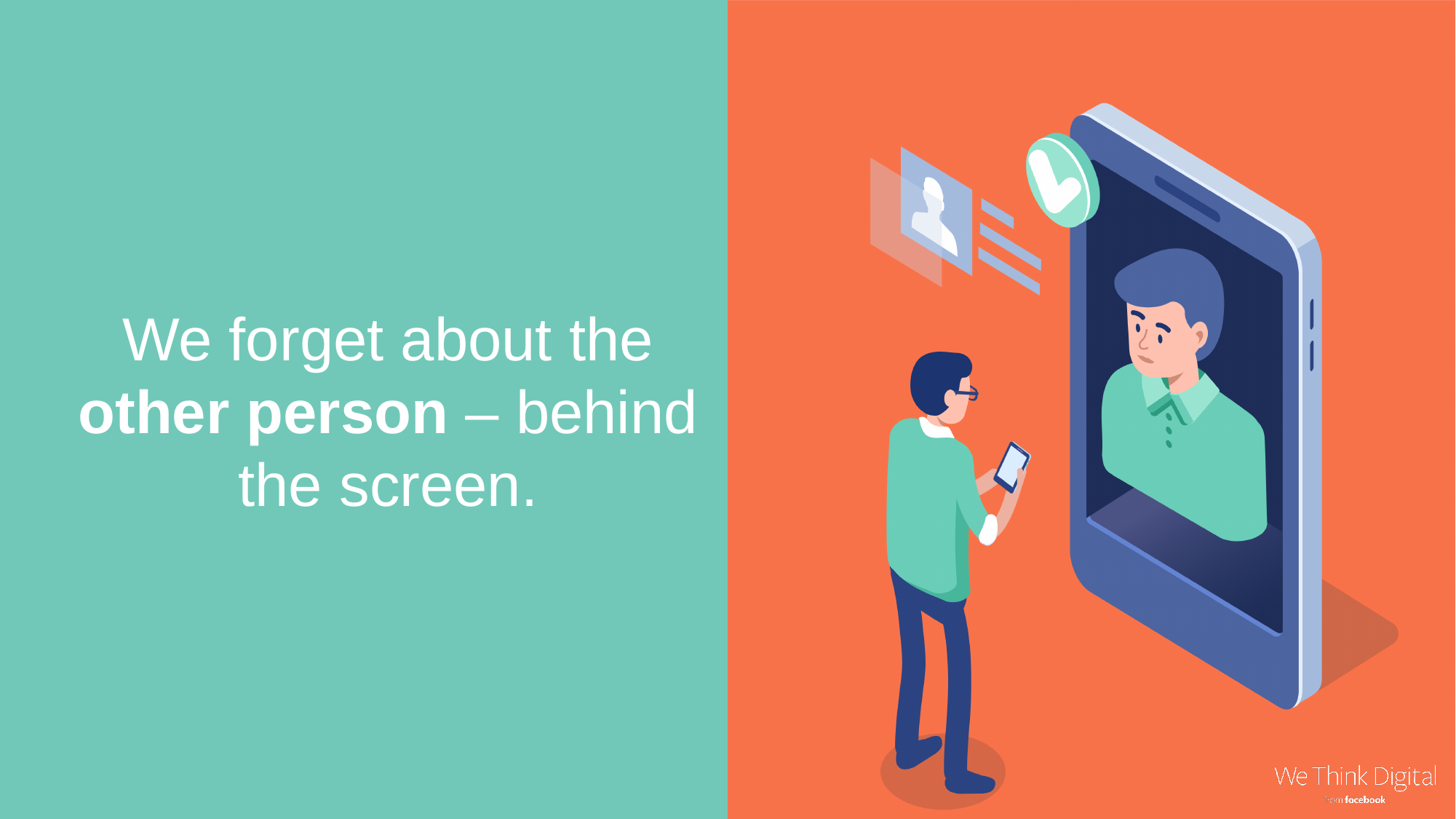

We forget about the other person – behind the screen.